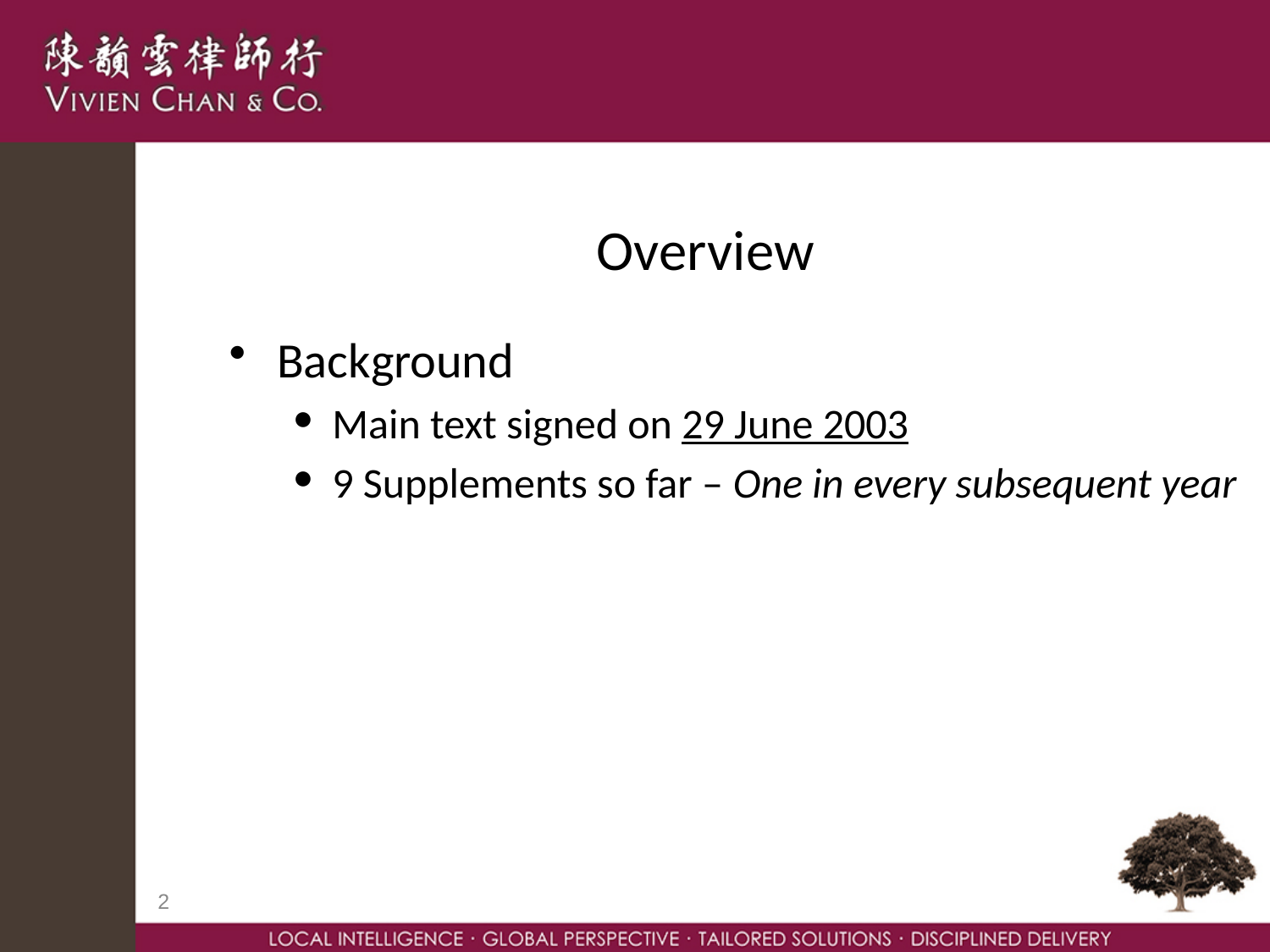

# Overview
Background
Main text signed on 29 June 2003
9 Supplements so far – One in every subsequent year

2